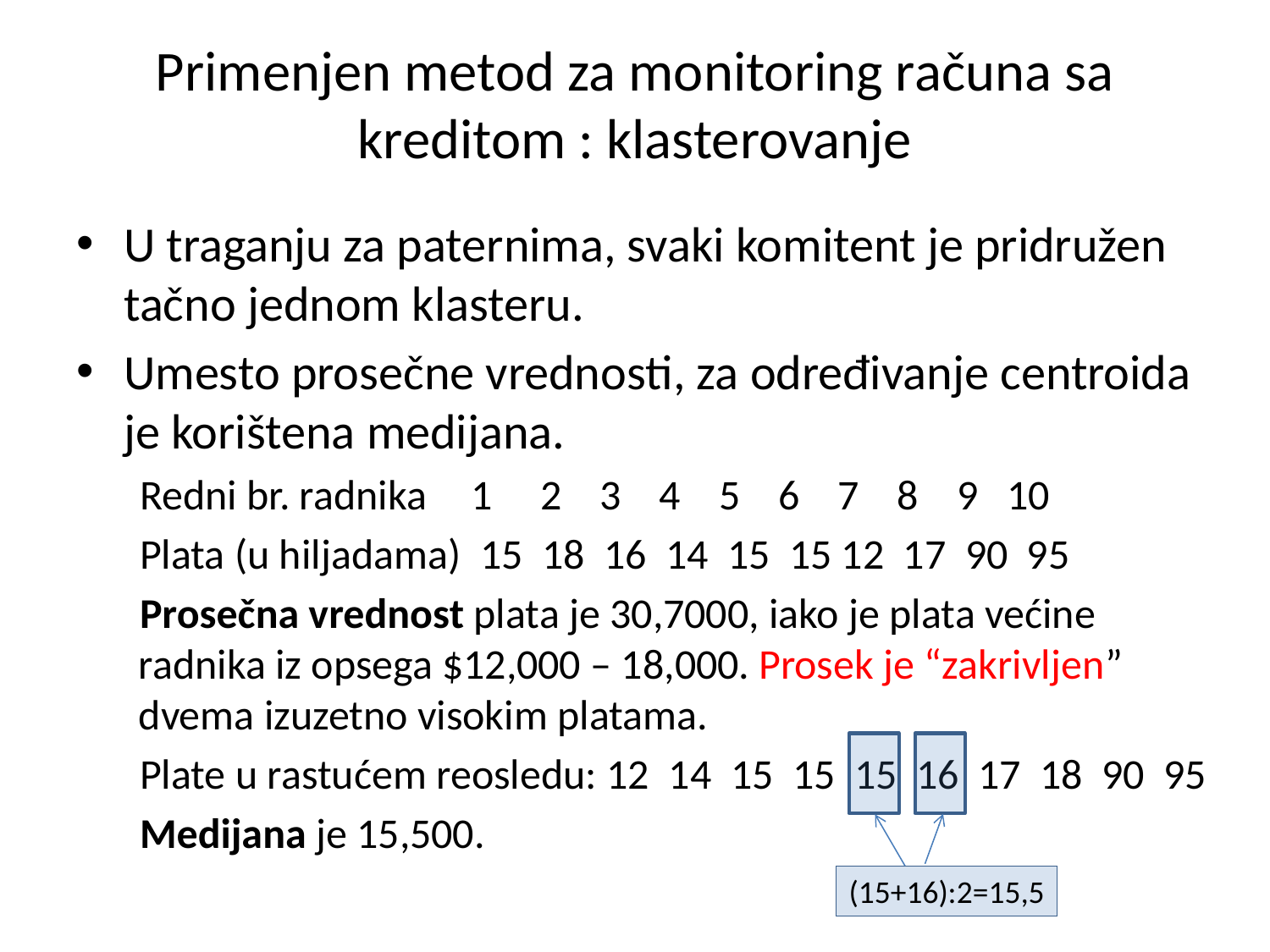

# Primenjen metod za monitoring računa sa kreditom : klasterovanje
U traganju za paternima, svaki komitent je pridružen tačno jednom klasteru.
Umesto prosečne vrednosti, za određivanje centroida je korištena medijana.
Redni br. radnika	    1     2    3    4    5    6    7    8    9   10
Plata (u hiljadama)  15  18  16  14  15  15 12  17  90  95
Prosečna vrednost plata je 30,7000, iako je plata većine radnika iz opsega $12,000 – 18,000. Prosek je “zakrivljen” dvema izuzetno visokim platama.
Plate u rastućem reosledu: 12  14  15  15  15  16  17  18  90  95
Medijana je 15,500.

(15+16):2=15,5